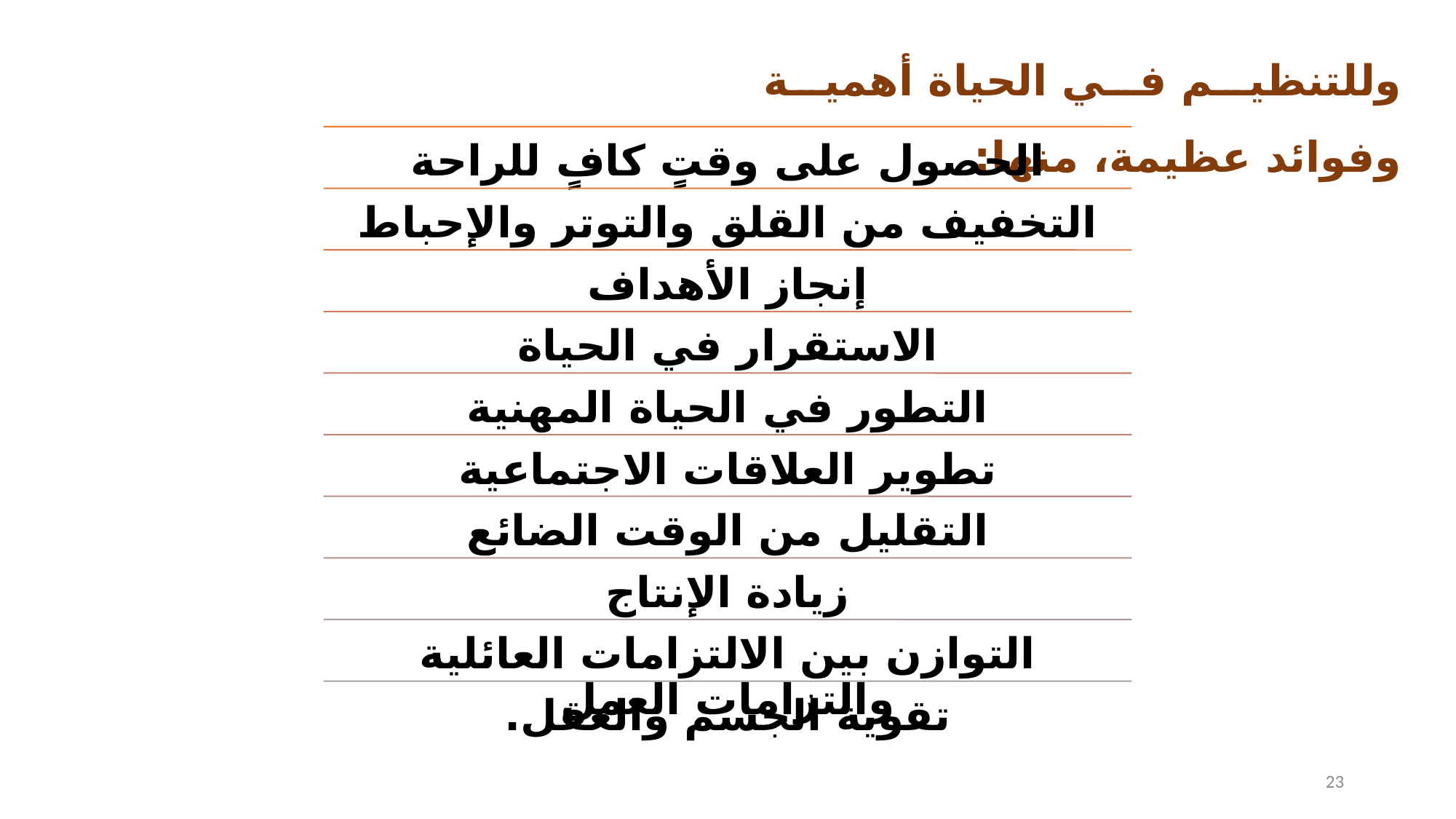

وللتنظيم في الحياة أهمية وفوائد عظيمة، منها:
الحصول على وقتٍ كافٍ للراحة
التخفيف من القلق والتوتر والإحباط
إنجاز الأهداف
الاستقرار في الحياة
التطور في الحياة المهنية
تطوير العلاقات الاجتماعية
التقليل من الوقت الضائع
زيادة الإنتاج
التوازن بين الالتزامات العائلية والتزامات العمل
تقوية الجسم والعقل.
23